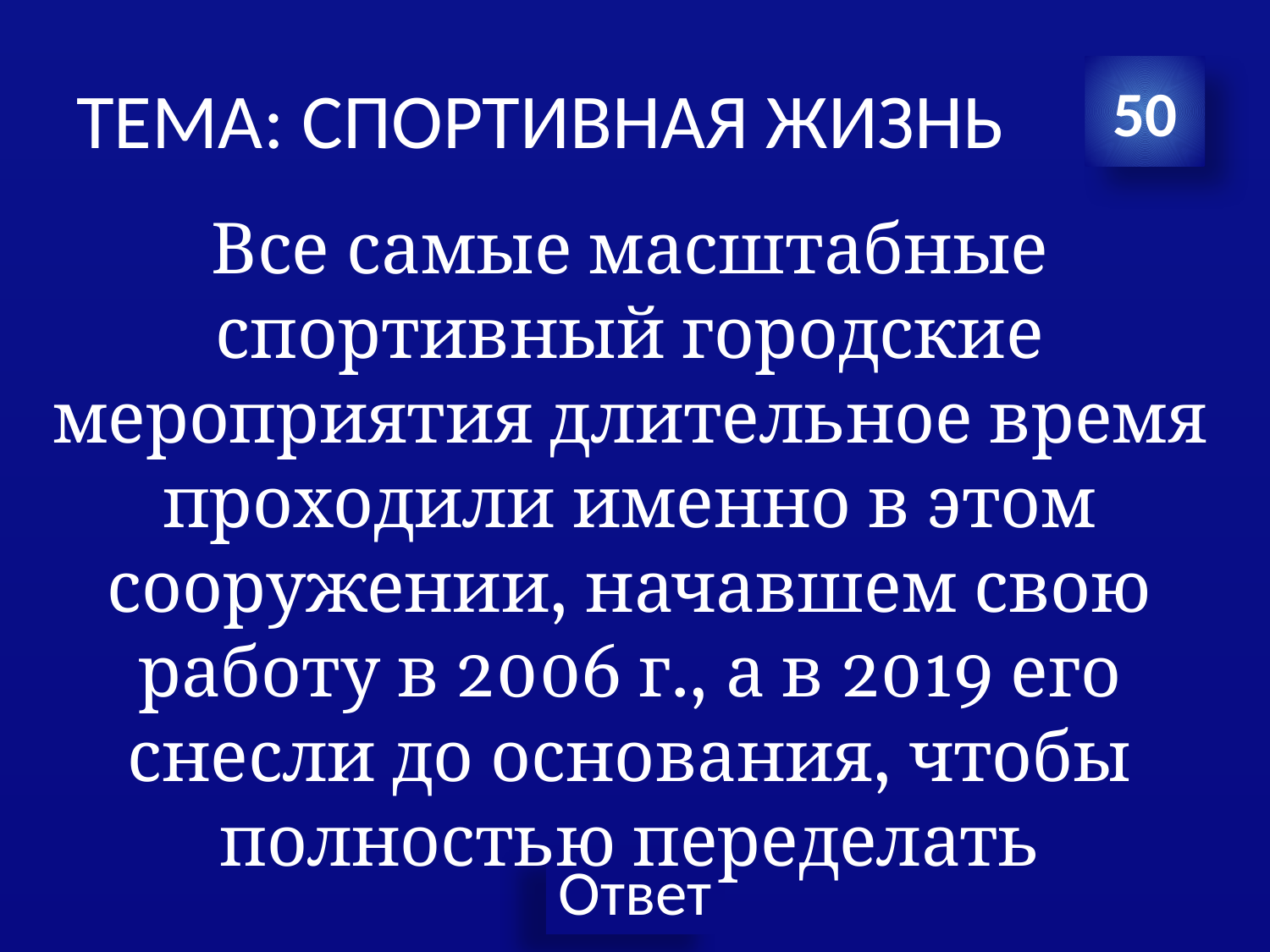

# ТЕМА: СПОРТИВНАЯ ЖИЗНЬ
50
Все самые масштабные спортивный городские мероприятия длительное время проходили именно в этом сооружении, начавшем свою работу в 2006 г., а в 2019 его снесли до основания, чтобы полностью переделать